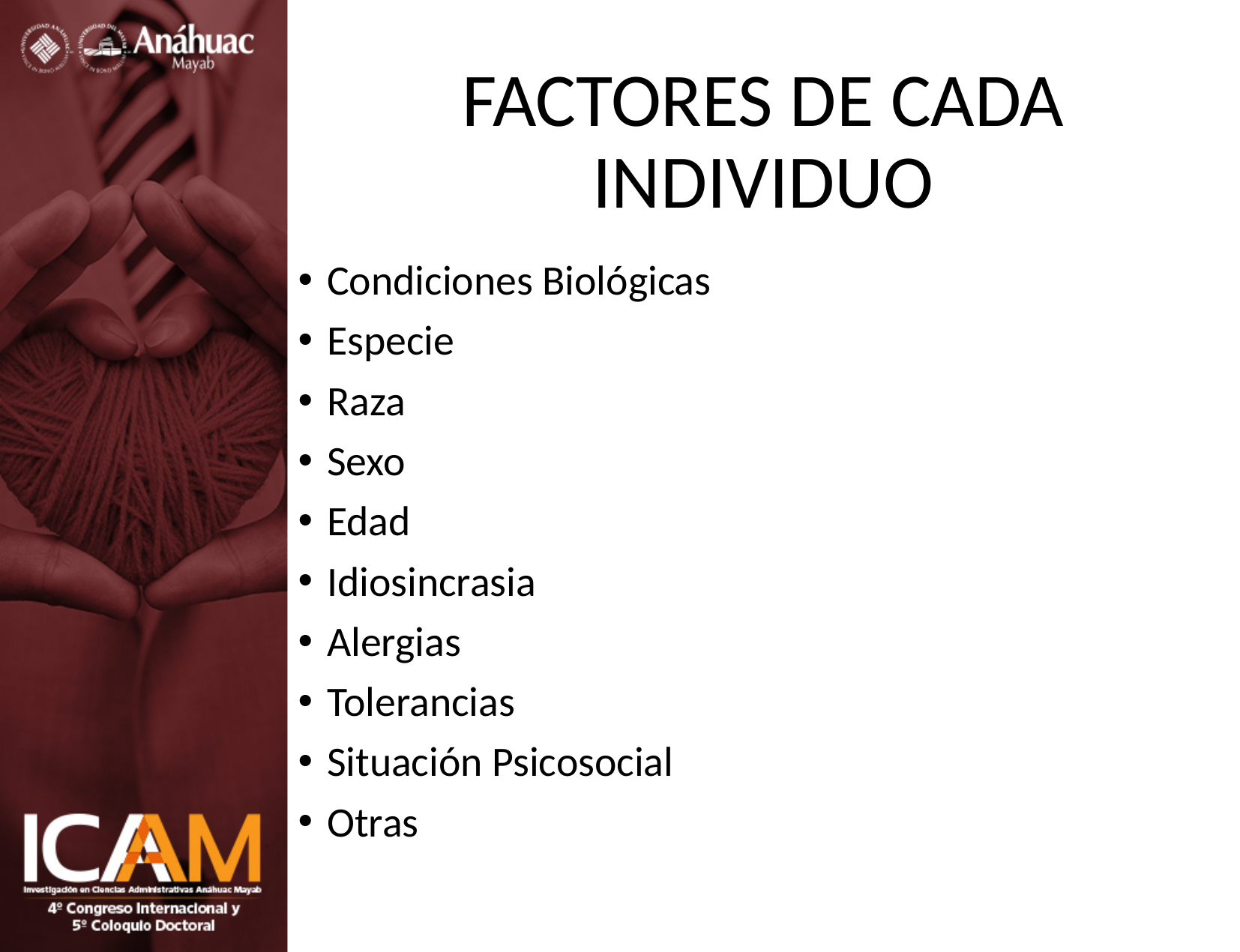

# FACTORES DE CADA INDIVIDUO
Condiciones Biológicas
Especie
Raza
Sexo
Edad
Idiosincrasia
Alergias
Tolerancias
Situación Psicosocial
Otras